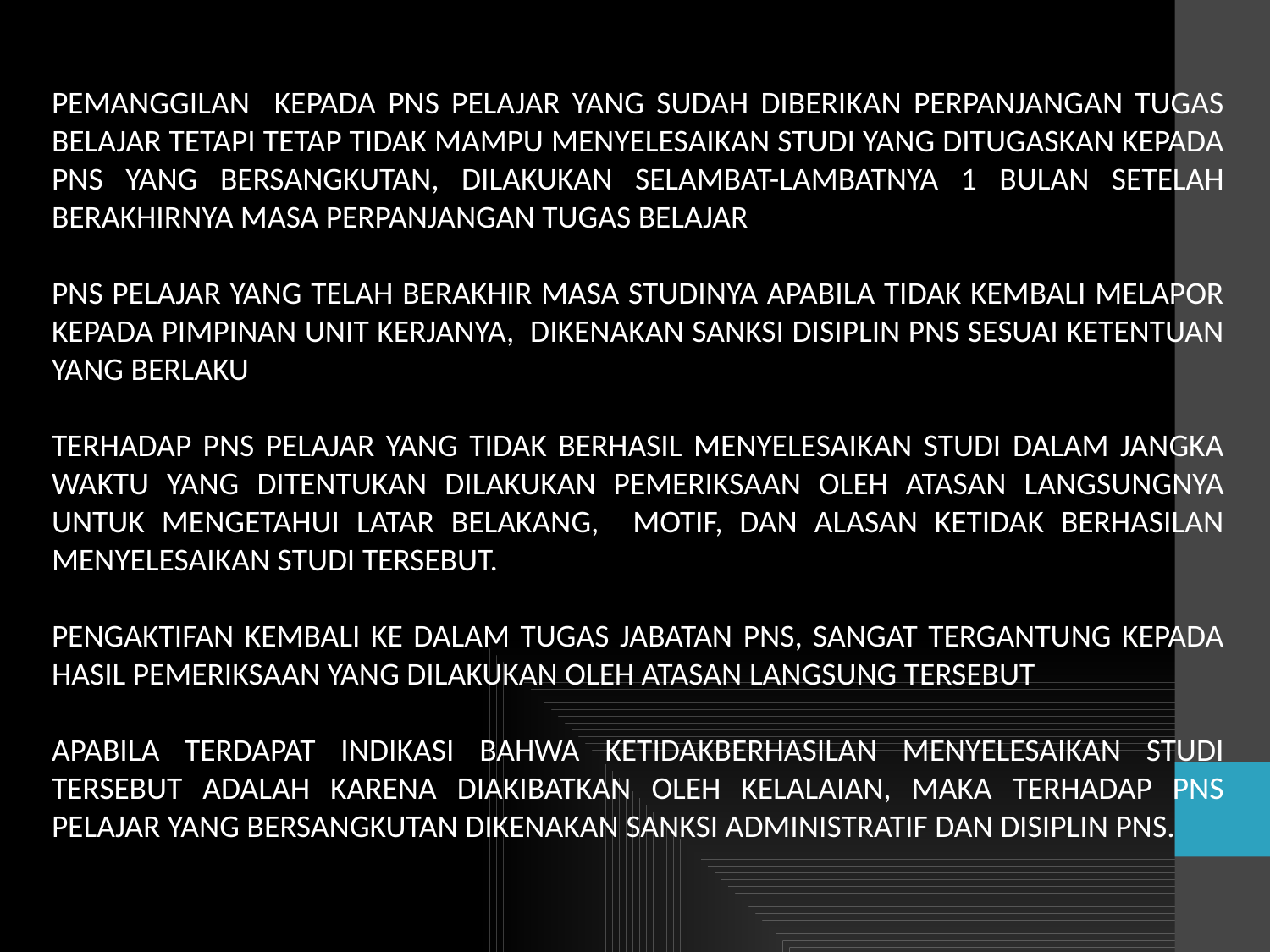

PEMANGGILAN  KEPADA PNS PELAJAR YANG SUDAH DIBERIKAN PERPANJANGAN TUGAS BELAJAR TETAPI TETAP TIDAK MAMPU MENYELESAIKAN STUDI YANG DITUGASKAN KEPADA PNS YANG BERSANGKUTAN, DILAKUKAN SELAMBAT-LAMBATNYA 1 BULAN SETELAH BERAKHIRNYA MASA PERPANJANGAN TUGAS BELAJAR

PNS PELAJAR YANG TELAH BERAKHIR MASA STUDINYA APABILA TIDAK KEMBALI MELAPOR KEPADA PIMPINAN UNIT KERJANYA,  DIKENAKAN SANKSI DISIPLIN PNS SESUAI KETENTUAN YANG BERLAKU

TERHADAP PNS PELAJAR YANG TIDAK BERHASIL MENYELESAIKAN STUDI DALAM JANGKA WAKTU YANG DITENTUKAN DILAKUKAN PEMERIKSAAN OLEH ATASAN LANGSUNGNYA UNTUK MENGETAHUI LATAR BELAKANG,  MOTIF, DAN ALASAN KETIDAK BERHASILAN MENYELESAIKAN STUDI TERSEBUT.

PENGAKTIFAN KEMBALI KE DALAM TUGAS JABATAN PNS, SANGAT TERGANTUNG KEPADA HASIL PEMERIKSAAN YANG DILAKUKAN OLEH ATASAN LANGSUNG TERSEBUT

APABILA TERDAPAT INDIKASI BAHWA KETIDAKBERHASILAN MENYELESAIKAN STUDI TERSEBUT ADALAH KARENA DIAKIBATKAN OLEH KELALAIAN, MAKA TERHADAP PNS PELAJAR YANG BERSANGKUTAN DIKENAKAN SANKSI ADMINISTRATIF DAN DISIPLIN PNS.